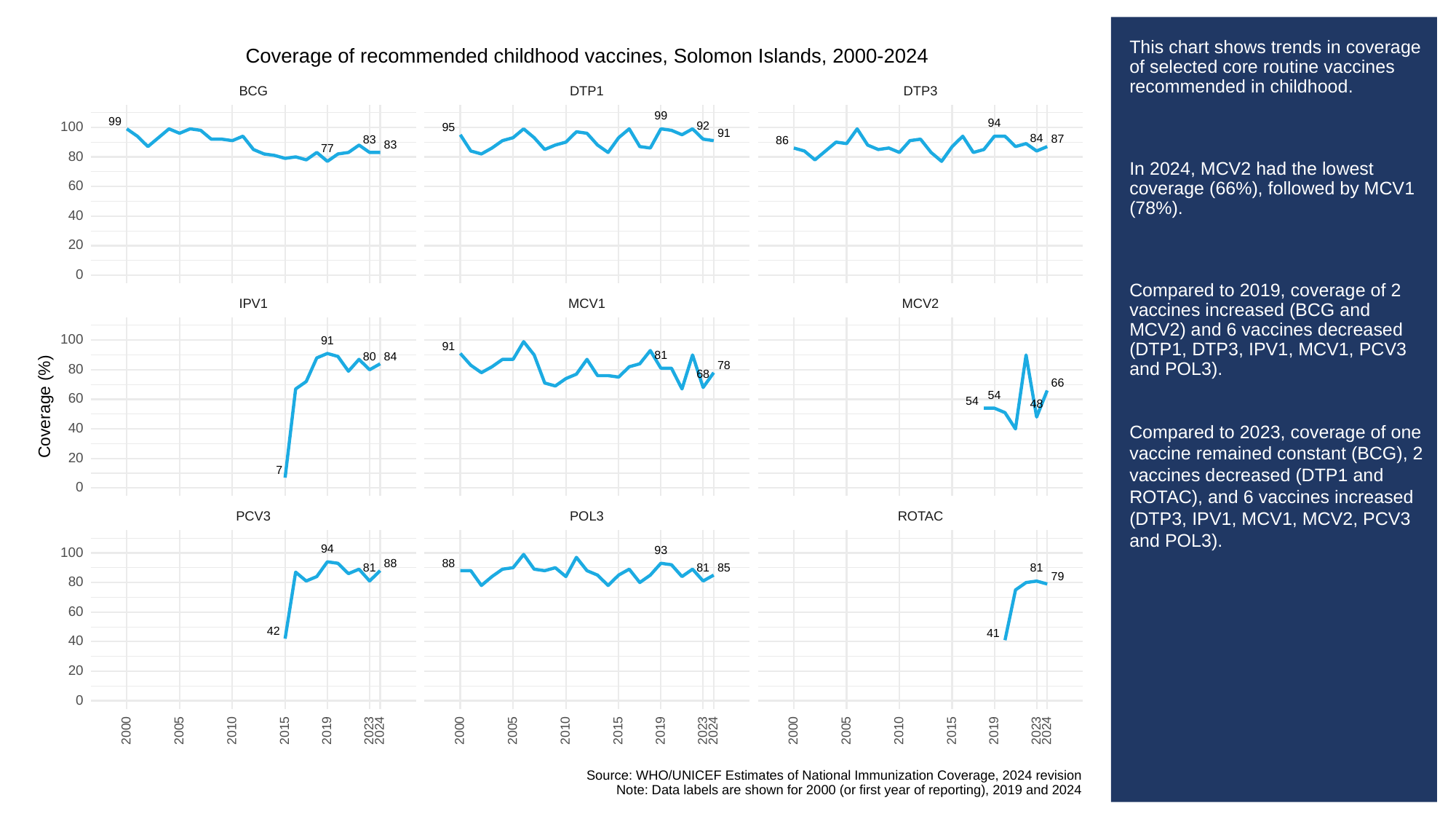

# This chart shows trends in coverage of selected core routine vaccines recommended in childhood.

In 2024, MCV2 had the lowest coverage (66%), followed by MCV1 (78%).

Compared to 2019, coverage of 2 vaccines increased (BCG and MCV2) and 6 vaccines decreased (DTP1, DTP3, IPV1, MCV1, PCV3 and POL3).

Compared to 2023, coverage of one vaccine remained constant (BCG), 2 vaccines decreased (DTP1 and ROTAC), and 6 vaccines increased (DTP3, IPV1, MCV1, MCV2, PCV3 and POL3).

Coverage of recommended childhood vaccines, Solomon Islands, 2000-2024
BCG
DTP3
DTP1

99

99
94
100
92
95

91
84
87
83
86
83

77
80

60

40

20

0

MCV1
MCV2
IPV1

100
91

91
81
84
80

78
80

68
66

54
60
54
Coverage (%)

48

40

20

7

0

POL3
PCV3
ROTAC

94
93
100

88
88

85
81
81
81

79
80

60

42
41
40

20

0

2023
2023
2023
2000
2005
2010
2015
2019
2024
2000
2005
2010
2015
2019
2024
2000
2005
2010
2015
2019
2024
Source: WHO/UNICEF Estimates of National Immunization Coverage, 2024 revision
Note: Data labels are shown for 2000 (or first year of reporting), 2019 and 2024